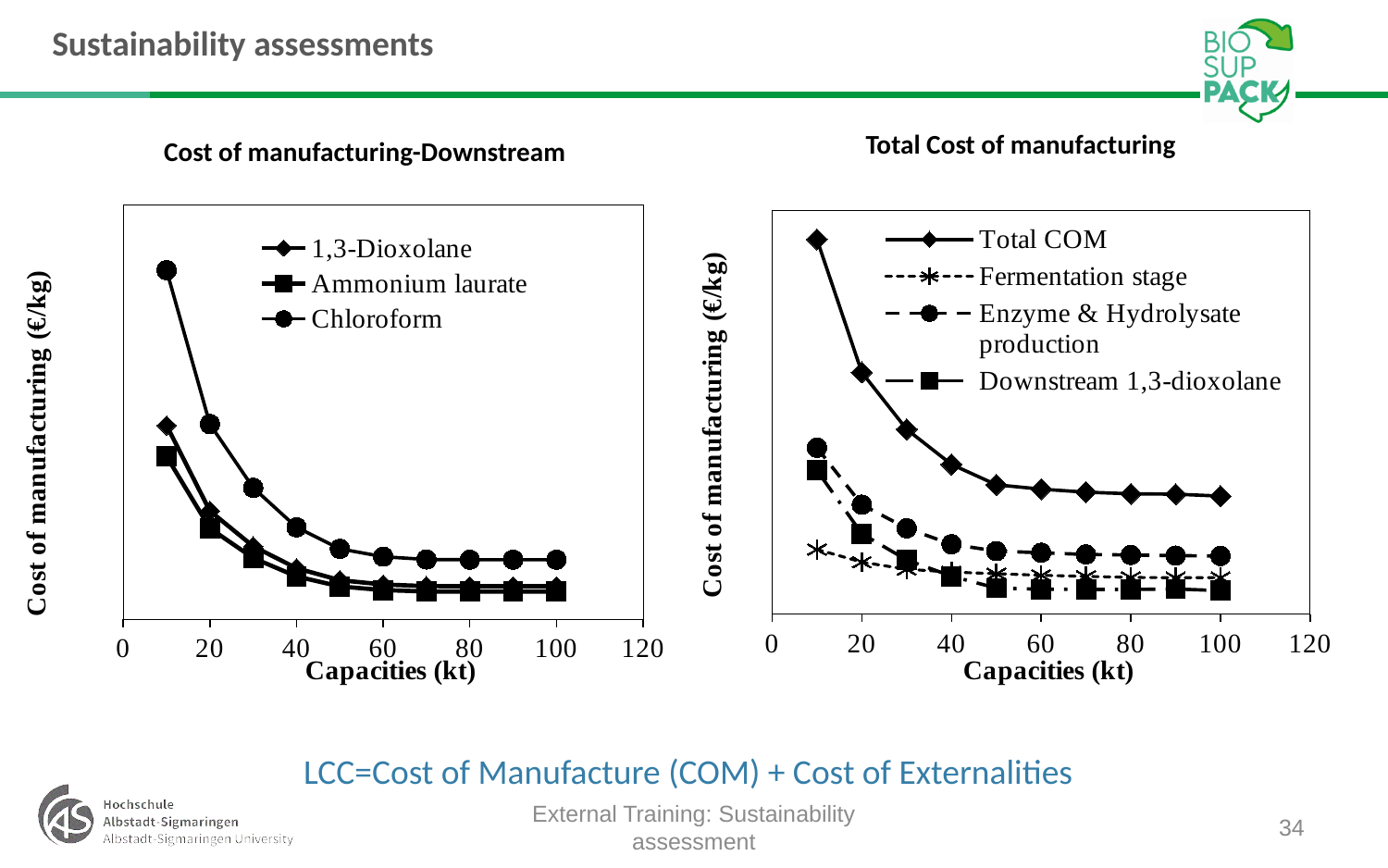

# Sustainability assessments
Total Cost of manufacturing
Cost of manufacturing-Downstream

### Chart

| Category | Total COM  | Fermentation stage | Enzyme & Hydrolysate production | Downstream 1,3-dioxolane |
|---|---|---|---|---|

### Chart

| Category | 1,3-Dioxolane | Ammonium laurate | Chloroform |
|---|---|---|---|
LCC=Cost of Manufacture (COM) + Cost of Externalities
External Training: Sustainability assessment
34